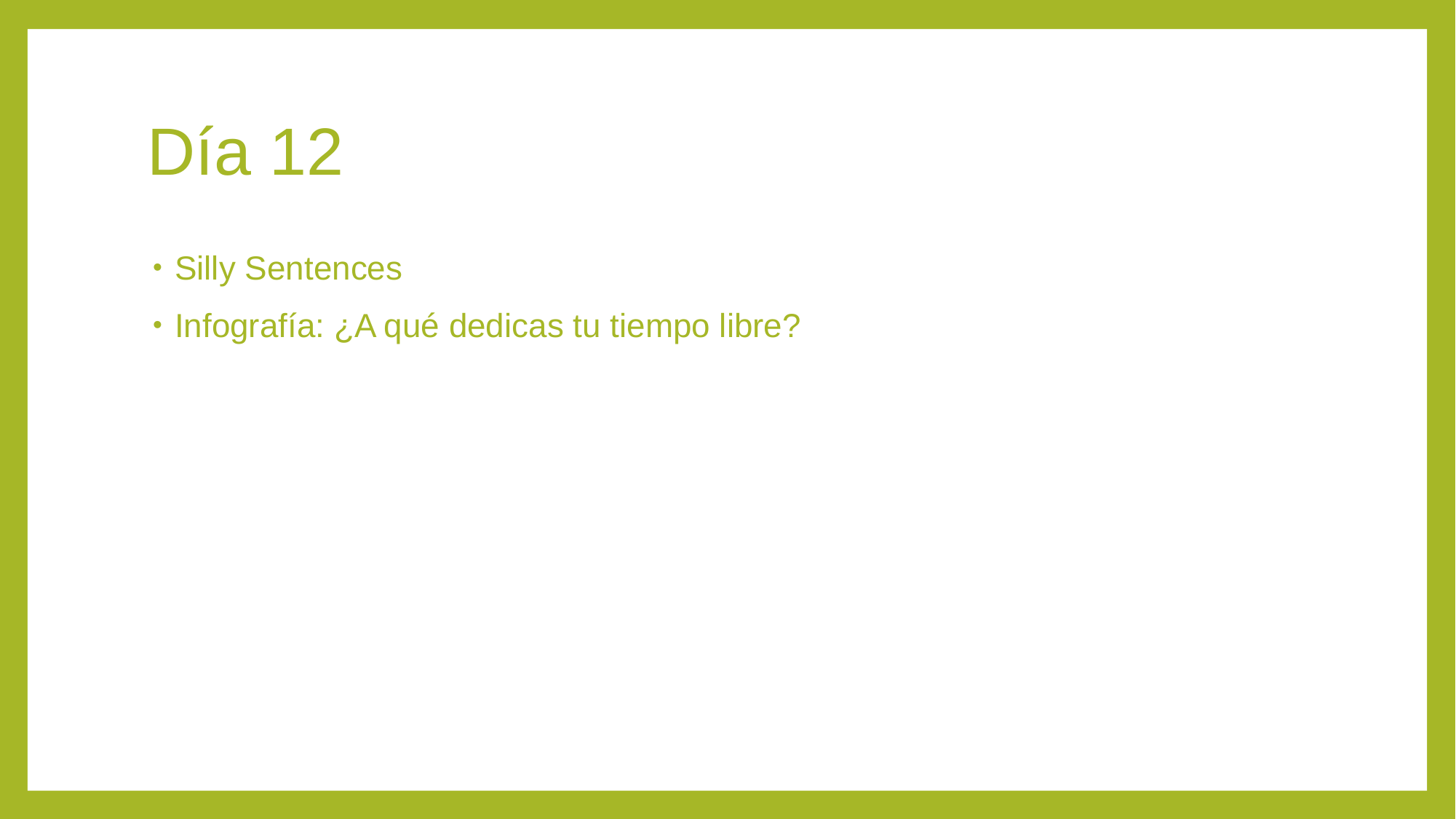

# Día 12
Silly Sentences
Infografía: ¿A qué dedicas tu tiempo libre?